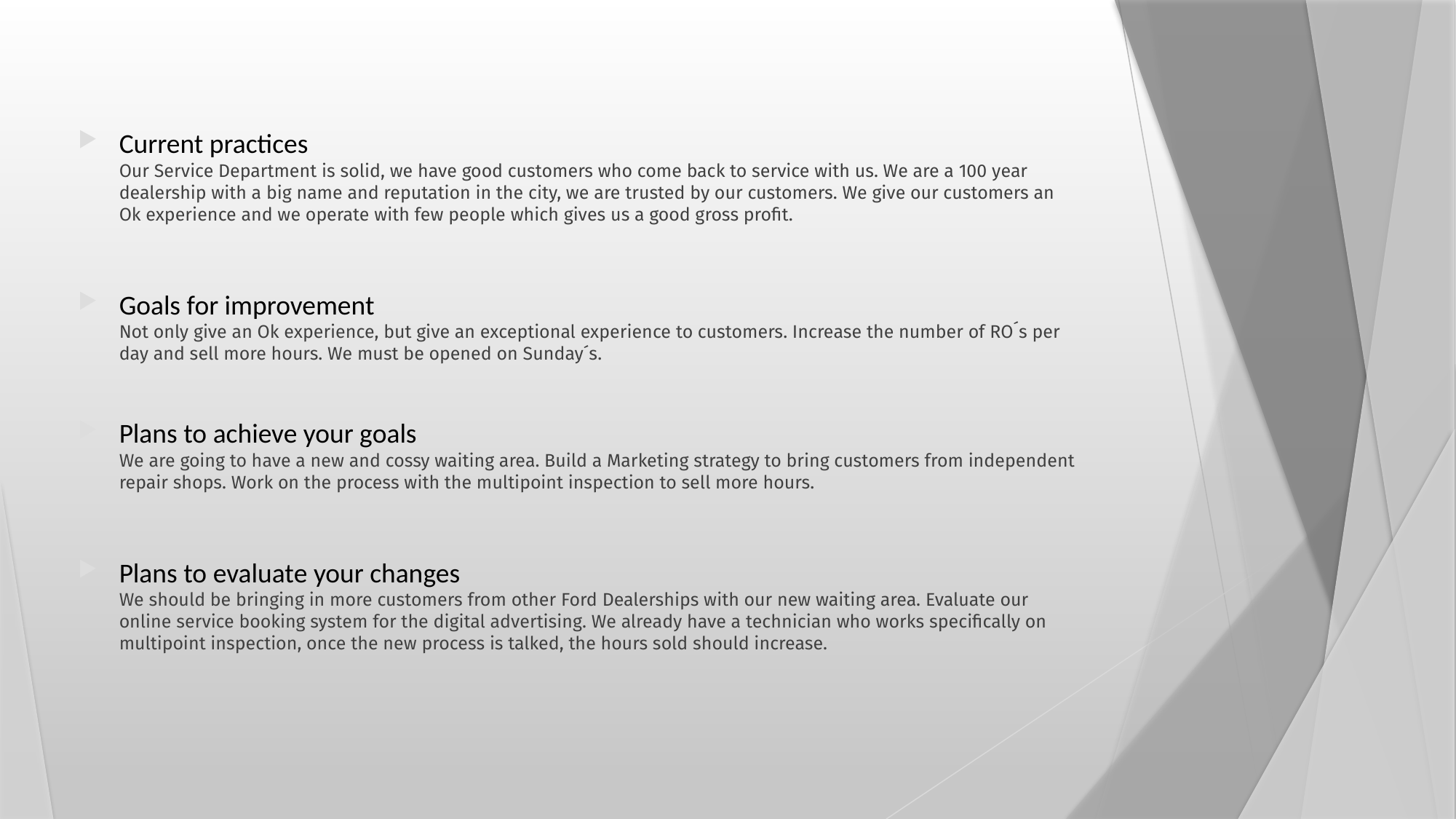

Current practices
Our Service Department is solid, we have good customers who come back to service with us. We are a 100 year dealership with a big name and reputation in the city, we are trusted by our customers. We give our customers an Ok experience and we operate with few people which gives us a good gross profit.

Goals for improvement
Not only give an Ok experience, but give an exceptional experience to customers. Increase the number of RO´s per day and sell more hours. We must be opened on Sunday´s.

Plans to achieve your goals
We are going to have a new and cossy waiting area. Build a Marketing strategy to bring customers from independent repair shops. Work on the process with the multipoint inspection to sell more hours.

Plans to evaluate your changes
We should be bringing in more customers from other Ford Dealerships with our new waiting area. Evaluate our online service booking system for the digital advertising. We already have a technician who works specifically on multipoint inspection, once the new process is talked, the hours sold should increase.

#